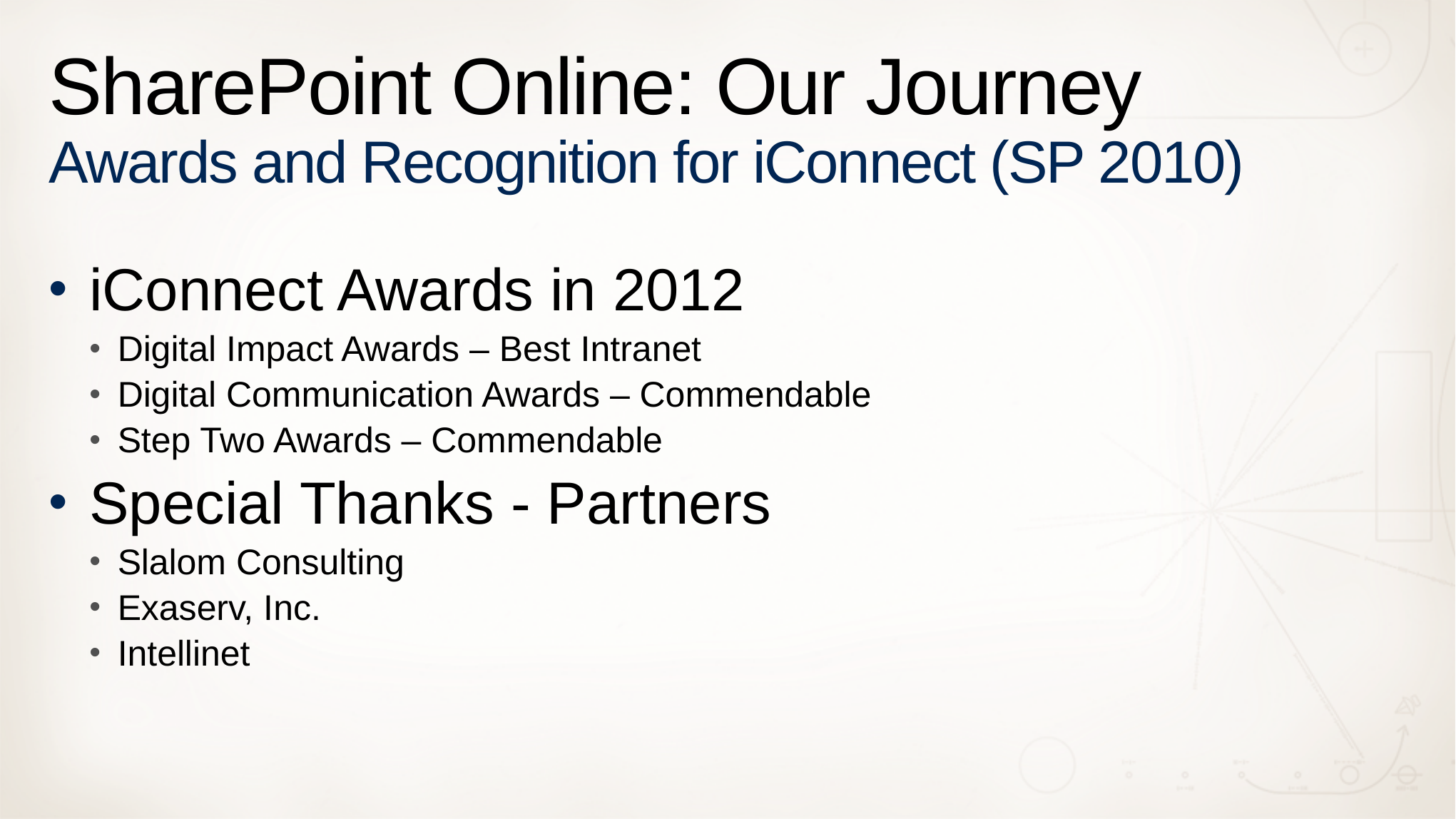

# SharePoint Online: Our Journey Awards and Recognition for iConnect (SP 2010)
iConnect Awards in 2012
Digital Impact Awards – Best Intranet
Digital Communication Awards – Commendable
Step Two Awards – Commendable
Special Thanks - Partners
Slalom Consulting
Exaserv, Inc.
Intellinet